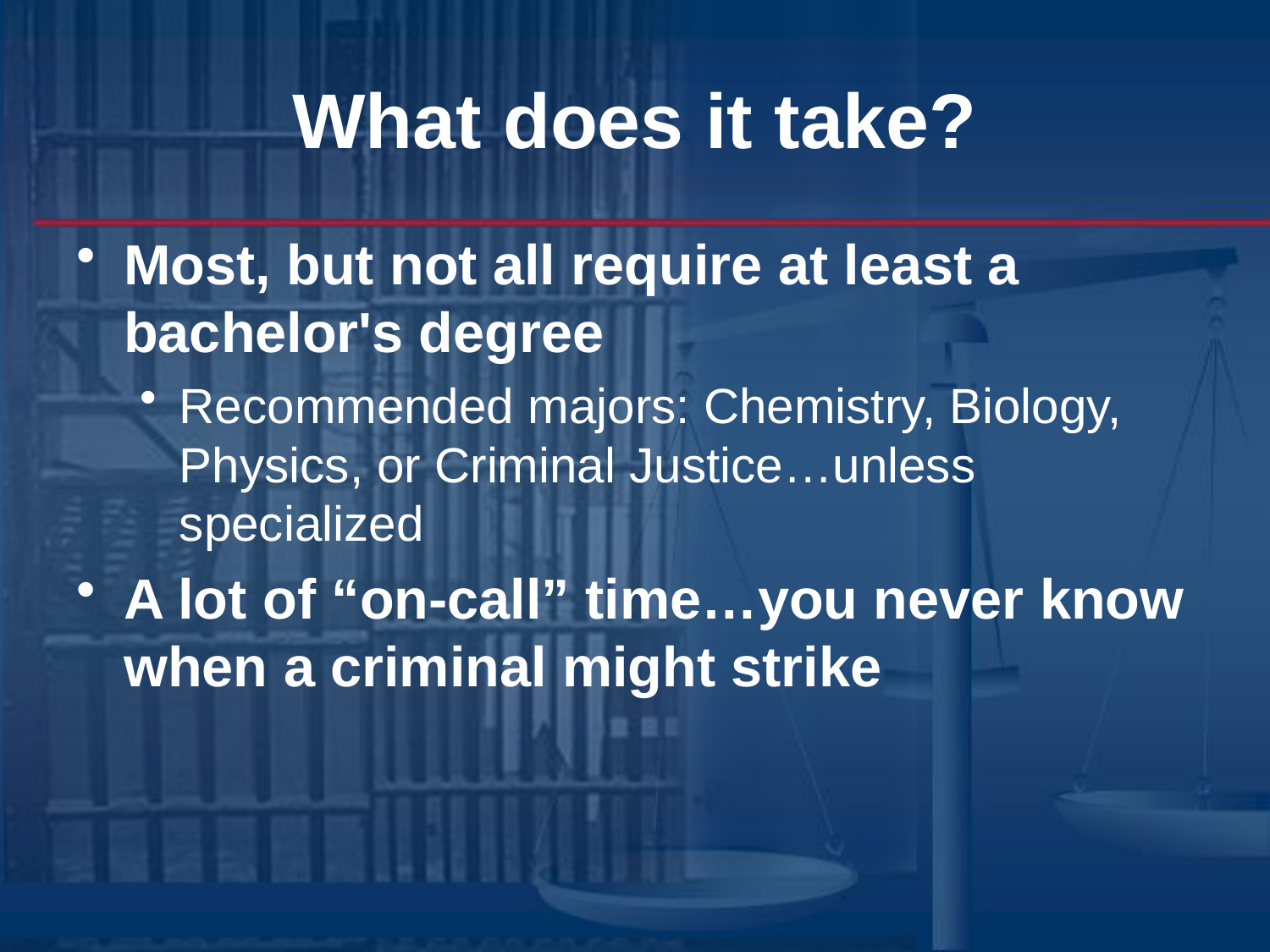

# What does it take?
Most, but not all require at least a bachelor's degree
Recommended majors: Chemistry, Biology, Physics, or Criminal Justice…unless specialized
A lot of “on-call” time…you never know when a criminal might strike